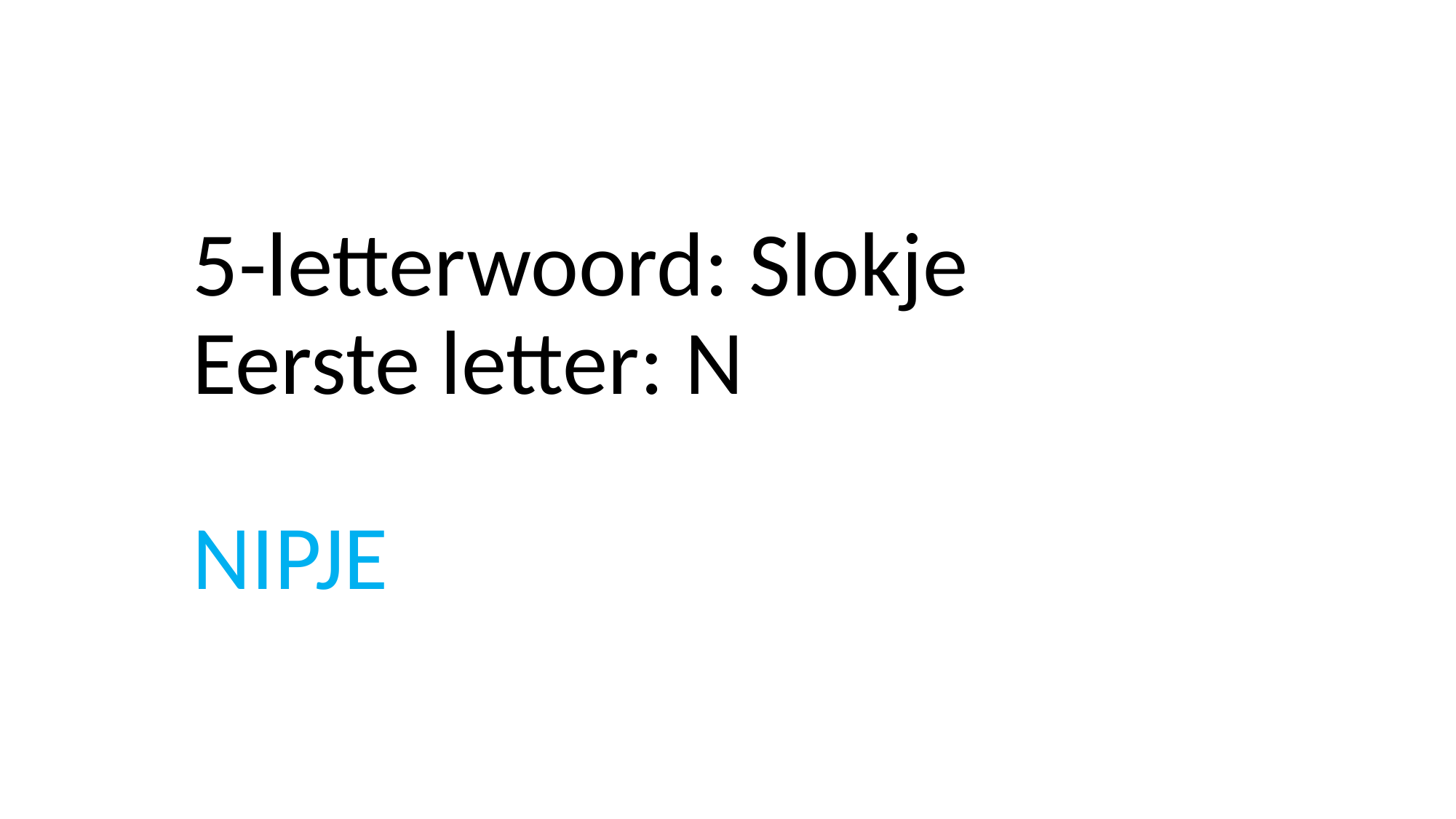

# 5-letterwoord: Slokje Eerste letter: N
NIPJE